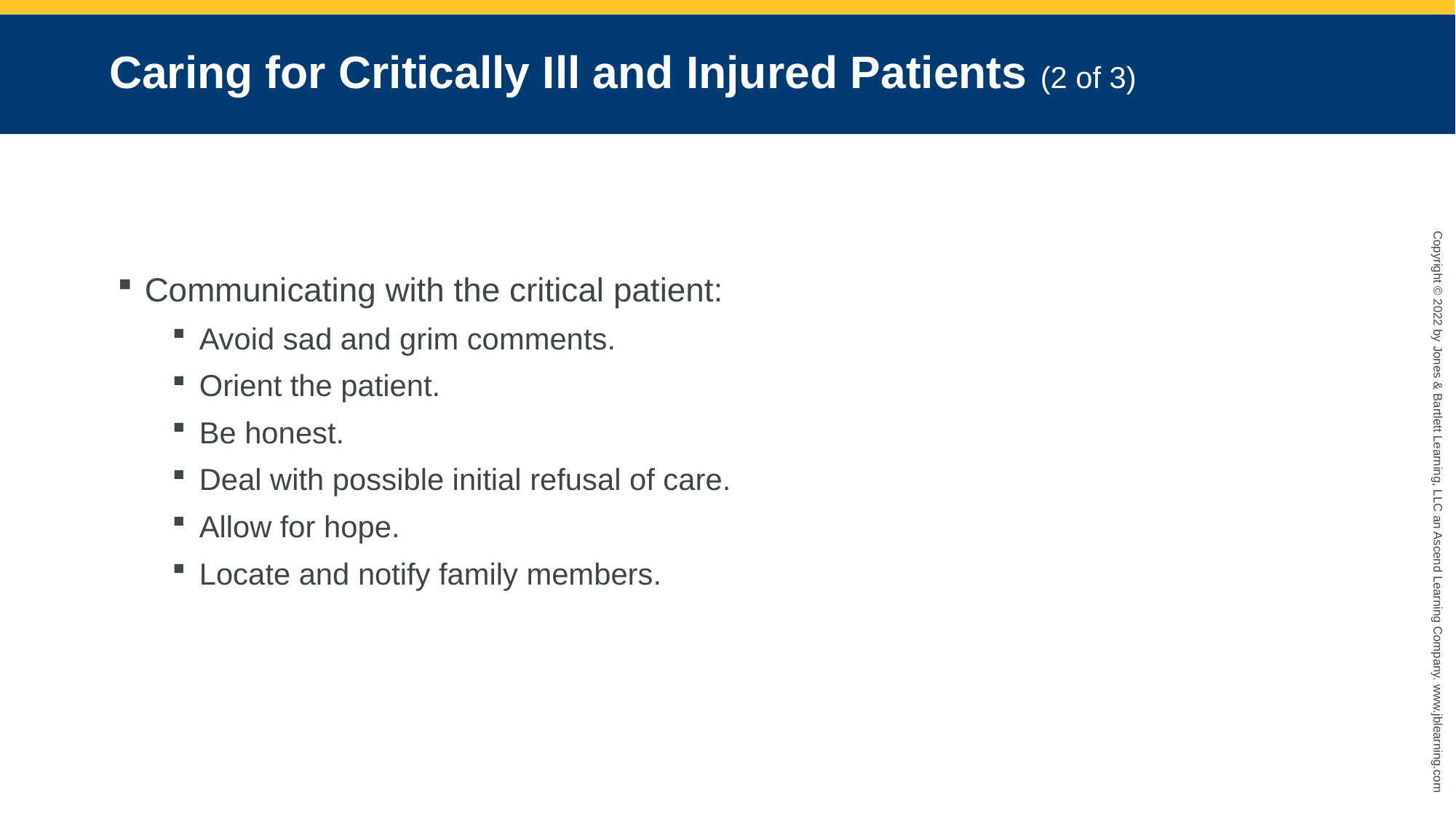

# Caring for Critically Ill and Injured Patients (2 of 3)
Communicating with the critical patient:
Avoid sad and grim comments.
Orient the patient.
Be honest.
Deal with possible initial refusal of care.
Allow for hope.
Locate and notify family members.